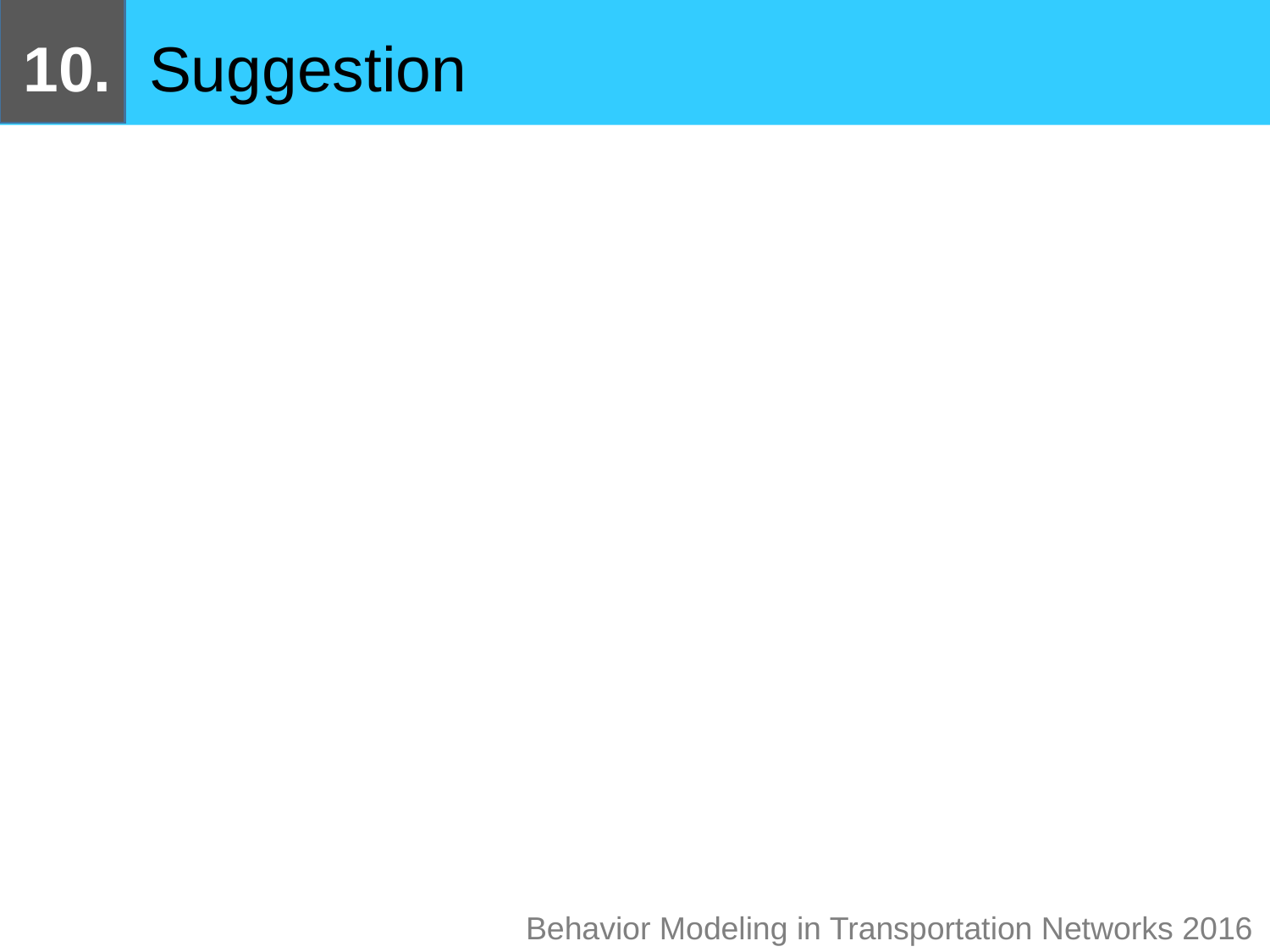

Suggestion
10.
Behavior Modeling in Transportation Networks 2016